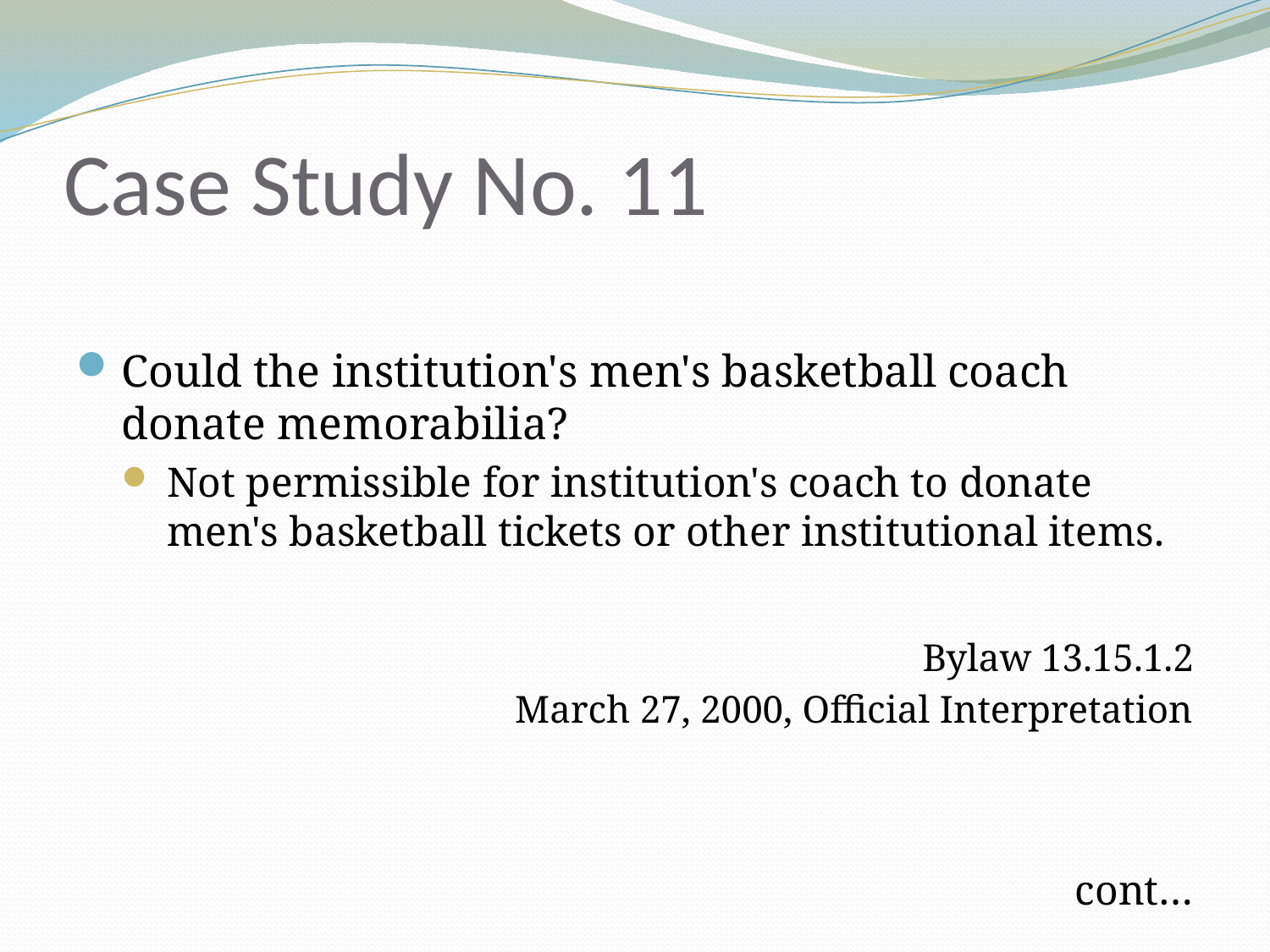

# Case Study No. 11

Could the institution's men's basketball coach donate memorabilia?
Not permissible for institution's coach to donate men's basketball tickets or other institutional items.

Bylaw 13.15.1.2
March 27, 2000, Official Interpretation

cont…